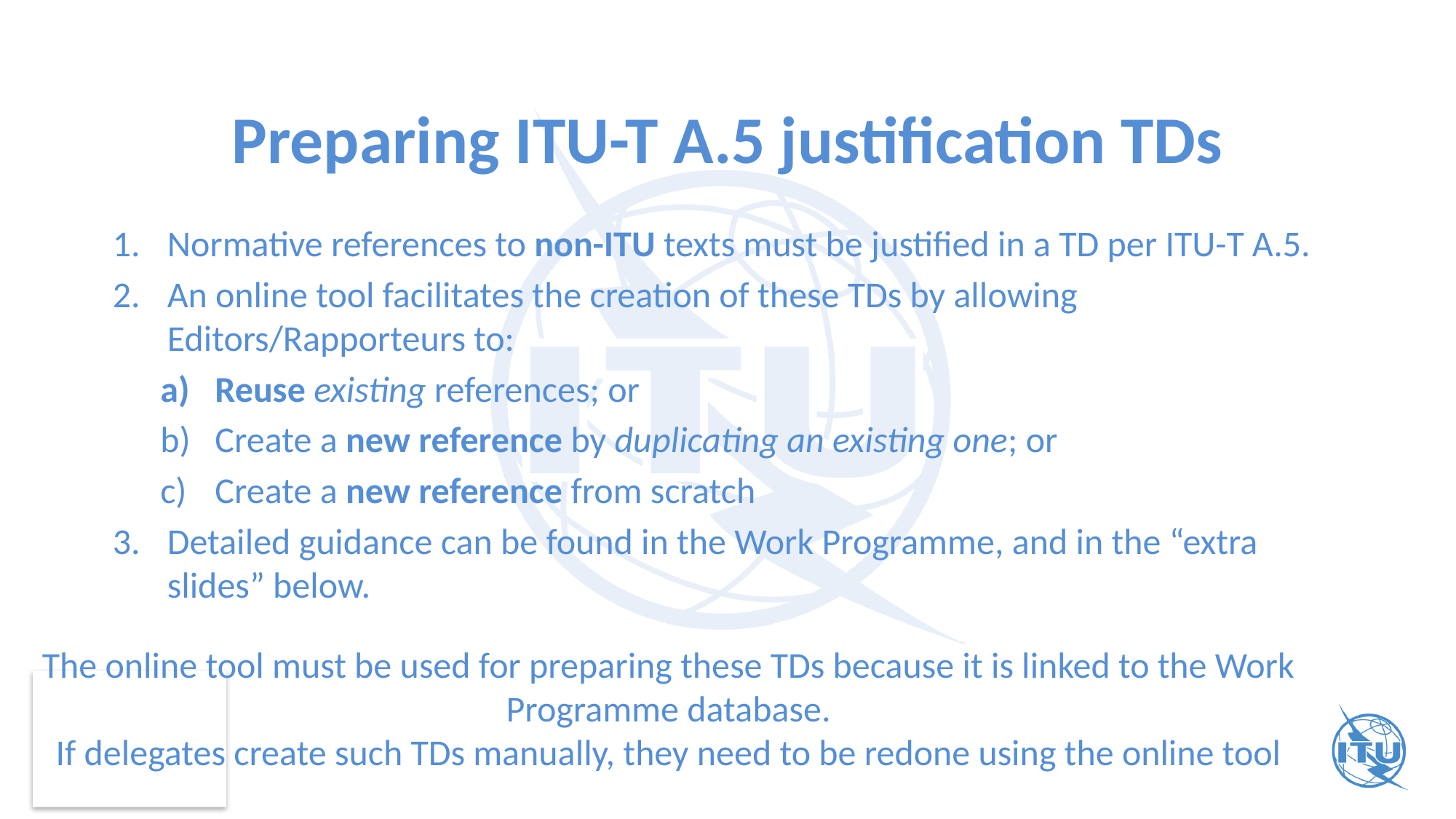

# Preparing ITU-T A.5 justification TDs
Normative references to non-ITU texts must be justified in a TD per ITU-T A.5.
An online tool facilitates the creation of these TDs by allowing Editors/Rapporteurs to:
Reuse existing references; or
Create a new reference by duplicating an existing one; or
Create a new reference from scratch
Detailed guidance can be found in the Work Programme, and in the “extra slides” below.

The online tool must be used for preparing these TDs because it is linked to the Work Programme database.
If delegates create such TDs manually, they need to be redone using the online tool